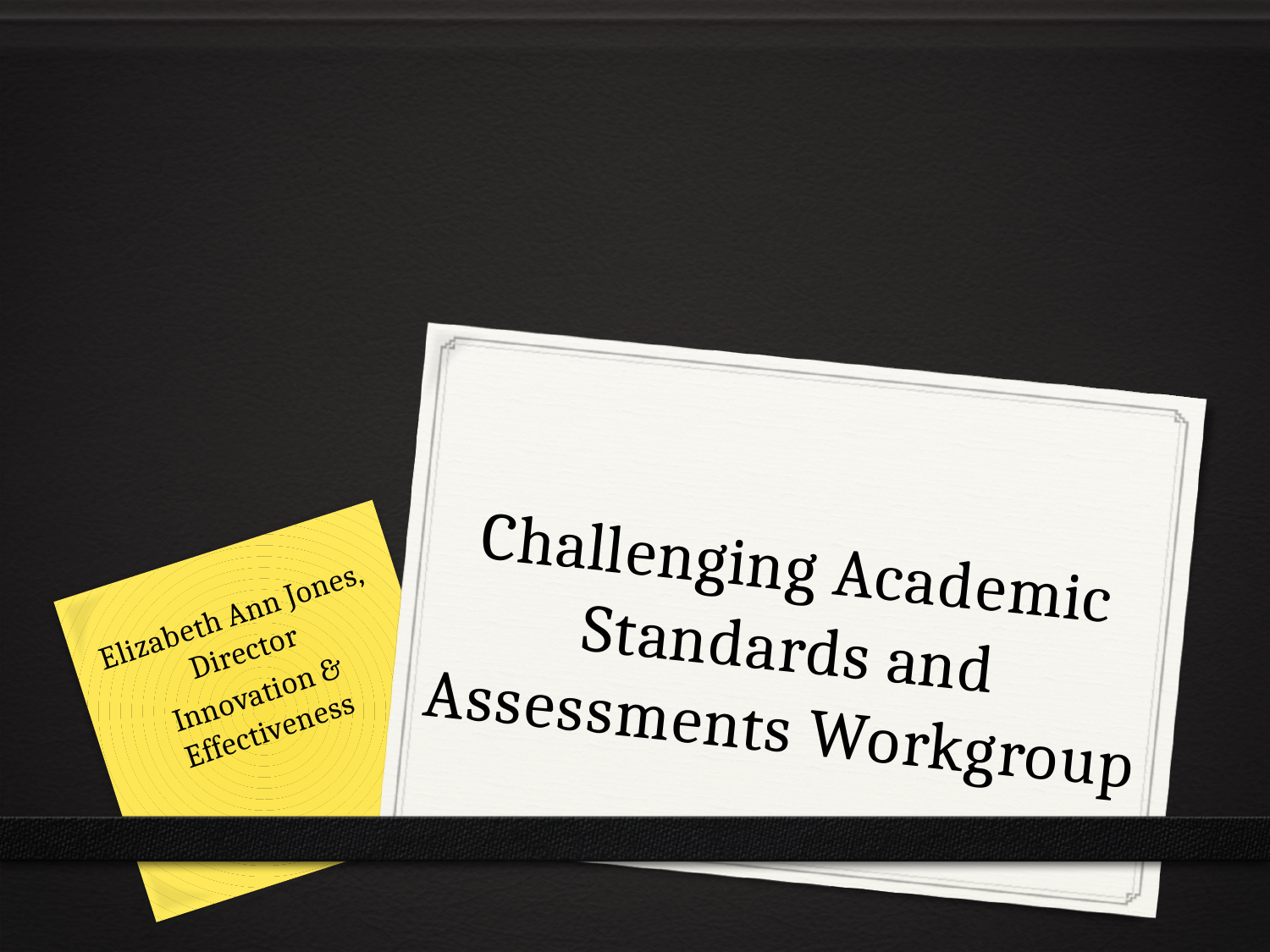

# Challenging Academic Standards and Assessments Workgroup
Elizabeth Ann Jones, Director
Innovation & Effectiveness